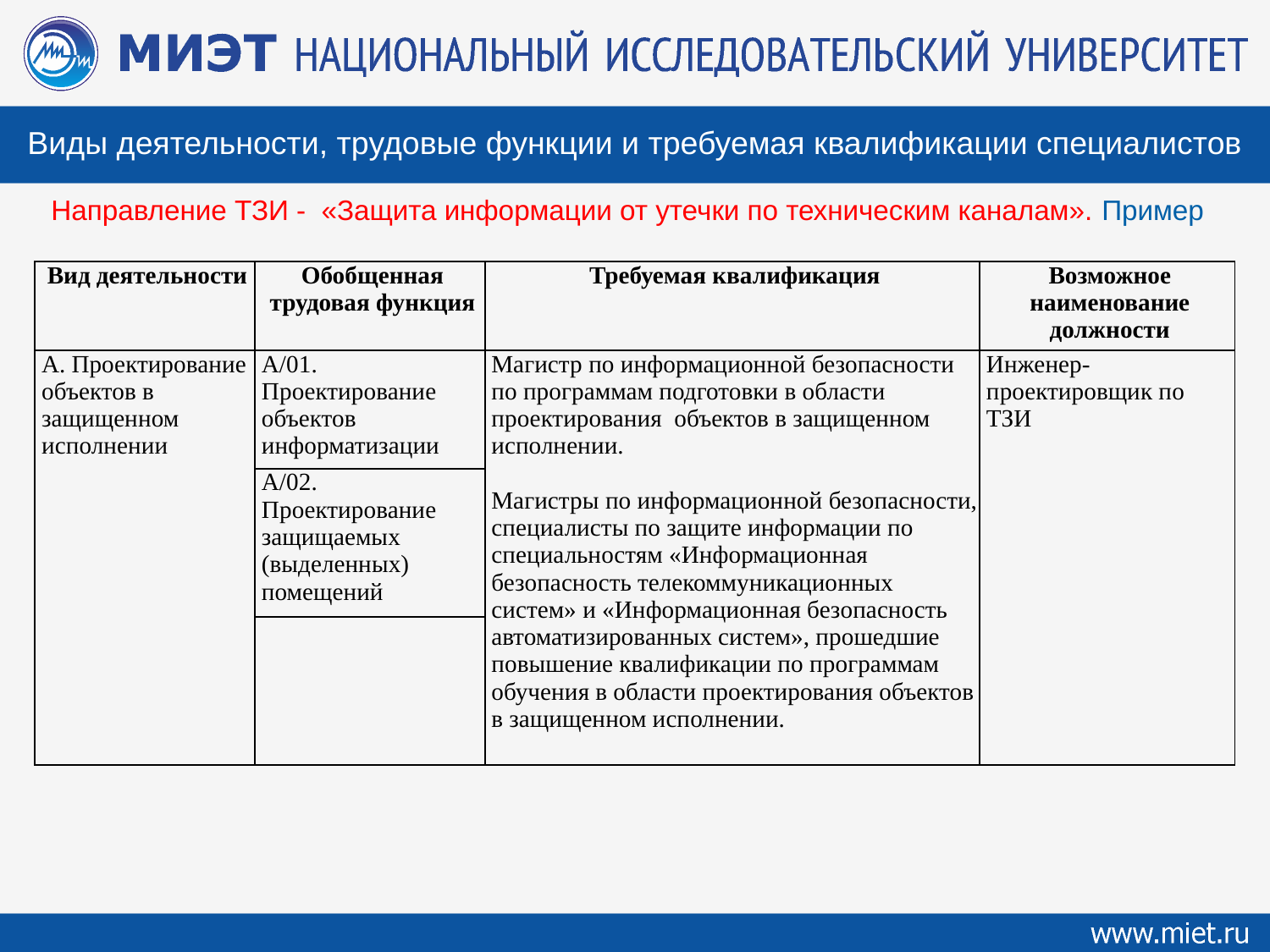

Виды деятельности, трудовые функции и требуемая квалификации специалистов
Направление ТЗИ -  «Защита информации от утечки по техническим каналам». Пример
| Вид деятельности | Обобщенная трудовая функция | Требуемая квалификация | Возможное наименование должности |
| --- | --- | --- | --- |
| А. Проектирование объектов в защищенном исполнении | А/01. Проектирование объектов информатизации | Магистр по информационной безопасности по программам подготовки в области проектирования объектов в защищенном исполнении. Магистры по информационной безопасности, специалисты по защите информации по специальностям «Информационная безопасность телекоммуникационных систем» и «Информационная безопасность автоматизированных систем», прошедшие повышение квалификации по программам обучения в области проектирования объектов в защищенном исполнении. | Инженер-проектировщик по ТЗИ |
|  | А/02. Проектирование защищаемых (выделенных) помещений |  |  |
|  |  |  |  |